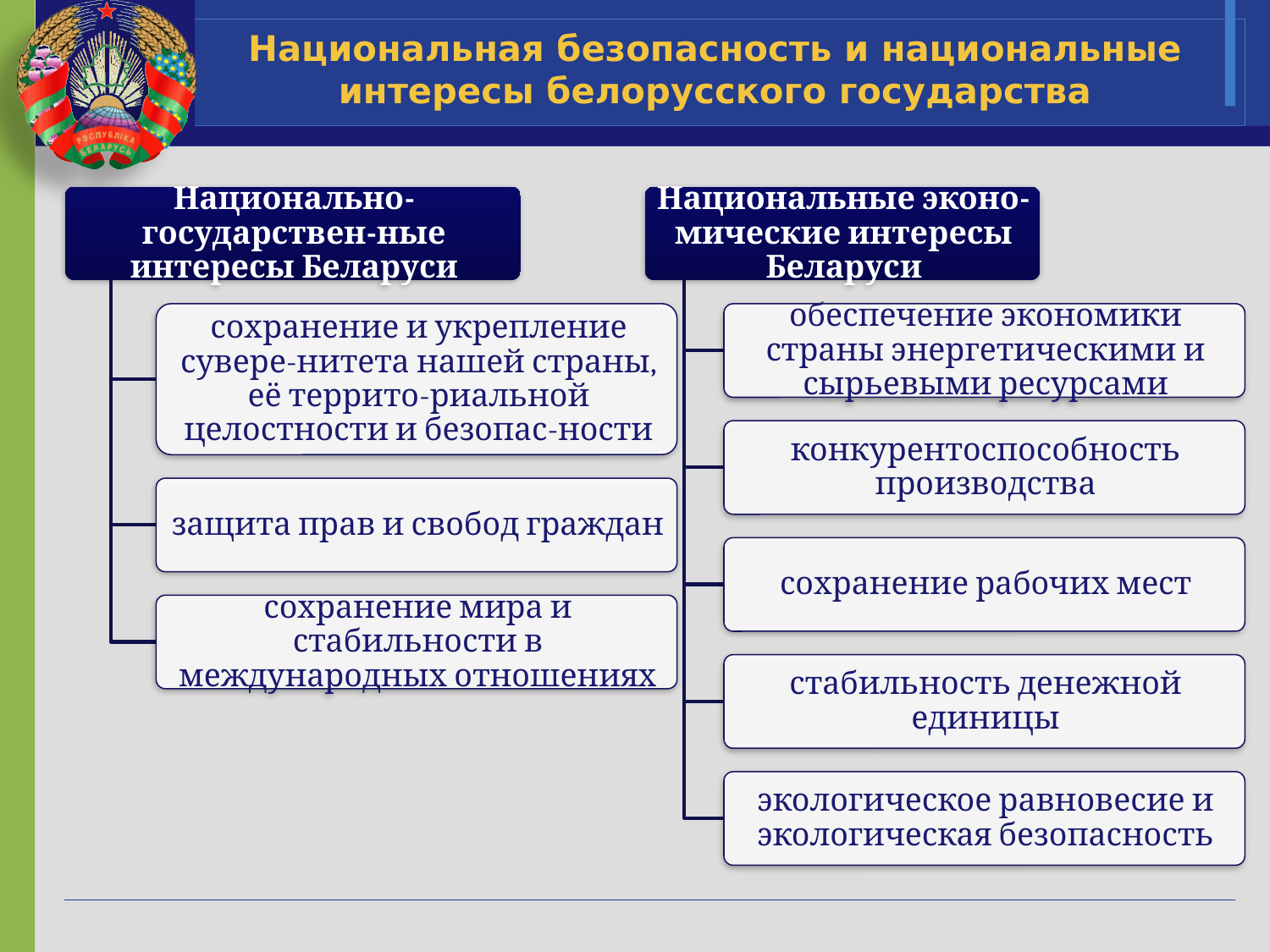

# Национальная безопасность и национальные интересы белорусского государства
Национально-государствен-ные интересы Беларуси
сохранение и укрепление сувере-нитета нашей страны, её террито-риальной целостности и безопас-ности
защита прав и свобод граждан
сохранение мира и стабильности в международных отношениях
Национальные эконо-мические интересы Беларуси
обеспечение экономики страны энергетическими и сырьевыми ресурсами
конкурентоспособность производства
сохранение рабочих мест
стабильность денежной единицы
экологическое равновесие и экологическая безопасность